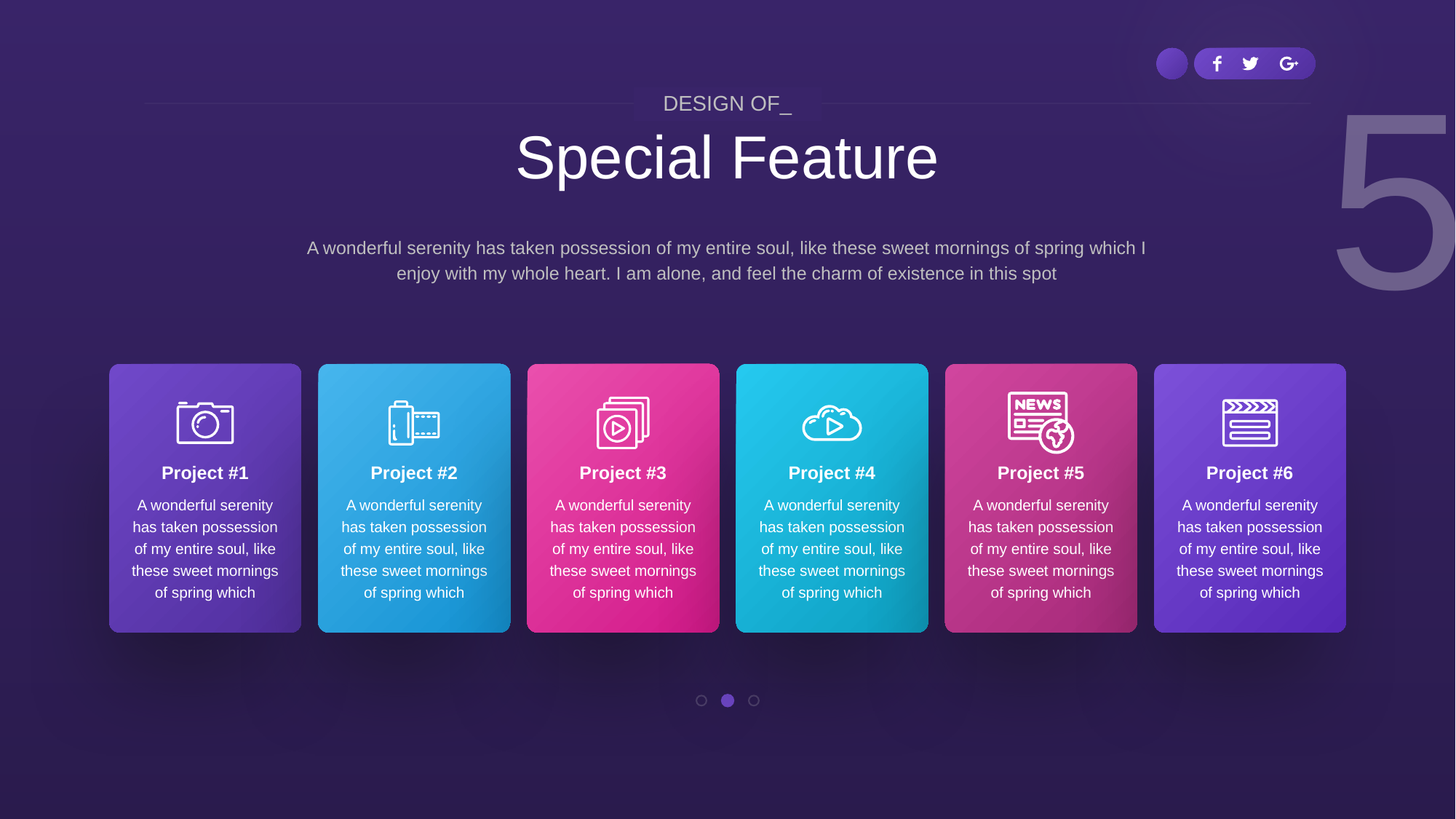

DESIGN OF_
Special Feature
A wonderful serenity has taken possession of my entire soul, like these sweet mornings of spring which I enjoy with my whole heart. I am alone, and feel the charm of existence in this spot

Project #1
A wonderful serenity has taken possession of my entire soul, like these sweet mornings of spring which

Project #2
A wonderful serenity has taken possession of my entire soul, like these sweet mornings of spring which

Project #3
A wonderful serenity has taken possession of my entire soul, like these sweet mornings of spring which

Project #4
A wonderful serenity has taken possession of my entire soul, like these sweet mornings of spring which

Project #5
A wonderful serenity has taken possession of my entire soul, like these sweet mornings of spring which

Project #6
A wonderful serenity has taken possession of my entire soul, like these sweet mornings of spring which